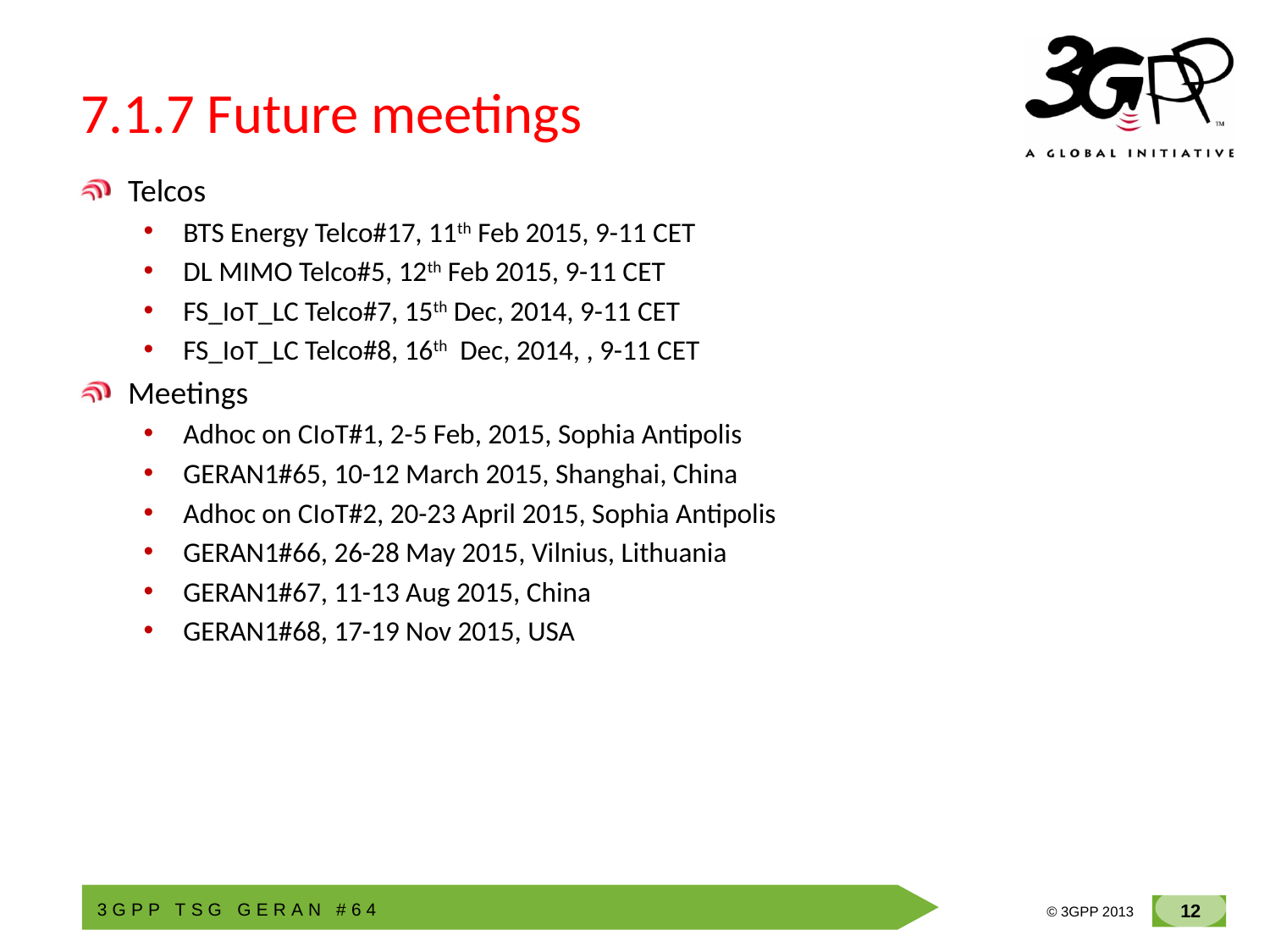

# 7.1.7 Future meetings
Telcos
BTS Energy Telco#17, 11th Feb 2015, 9-11 CET
DL MIMO Telco#5, 12th Feb 2015, 9-11 CET
FS_IoT_LC Telco#7, 15th Dec, 2014, 9-11 CET
FS_IoT_LC Telco#8, 16th  Dec, 2014, , 9-11 CET
Meetings
Adhoc on CIoT#1, 2-5 Feb, 2015, Sophia Antipolis
GERAN1#65, 10-12 March 2015, Shanghai, China
Adhoc on CIoT#2, 20-23 April 2015, Sophia Antipolis
GERAN1#66, 26-28 May 2015, Vilnius, Lithuania
GERAN1#67, 11-13 Aug 2015, China
GERAN1#68, 17-19 Nov 2015, USA